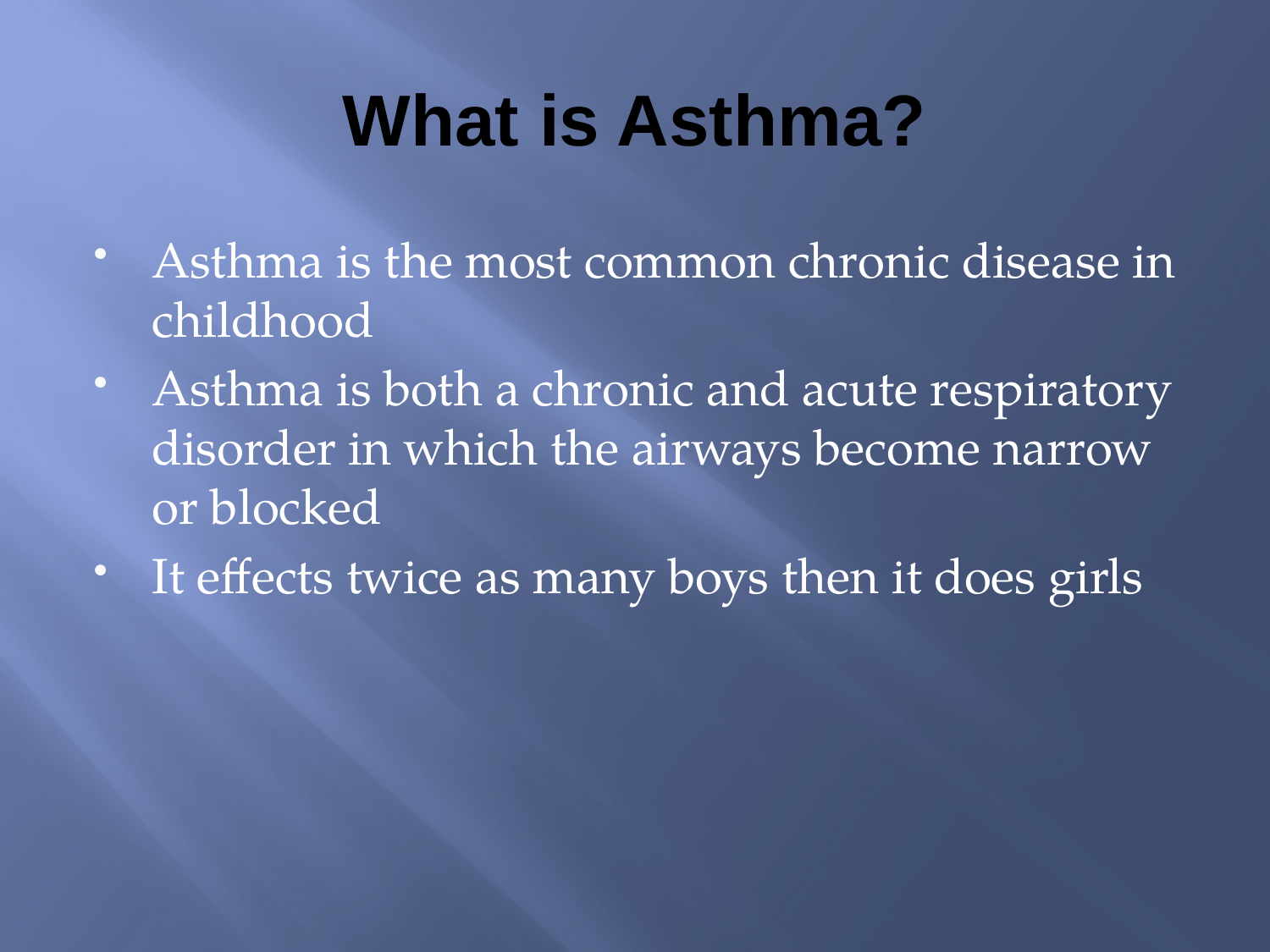

# What is Asthma?
Asthma is the most common chronic disease in childhood
Asthma is both a chronic and acute respiratory disorder in which the airways become narrow or blocked
It effects twice as many boys then it does girls